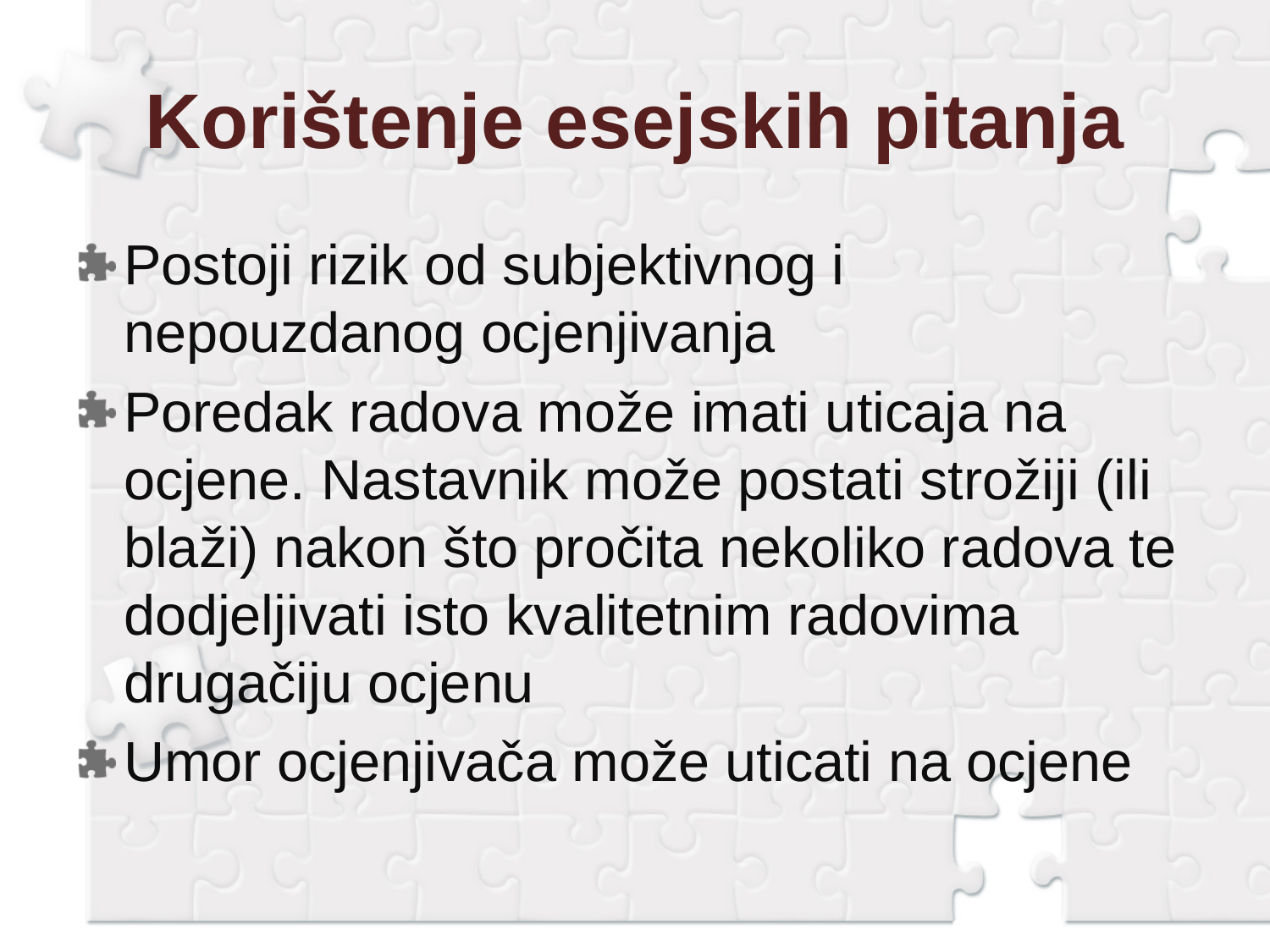

# Korištenje esejskih pitanja
Postoji rizik od subjektivnog i nepouzdanog ocjenjivanja
Poredak radova može imati uticaja na ocjene. Nastavnik može postati strožiji (ili blaži) nakon što pročita nekoliko radova te dodjeljivati isto kvalitetnim radovima drugačiju ocjenu
Umor ocjenjivača može uticati na ocjene